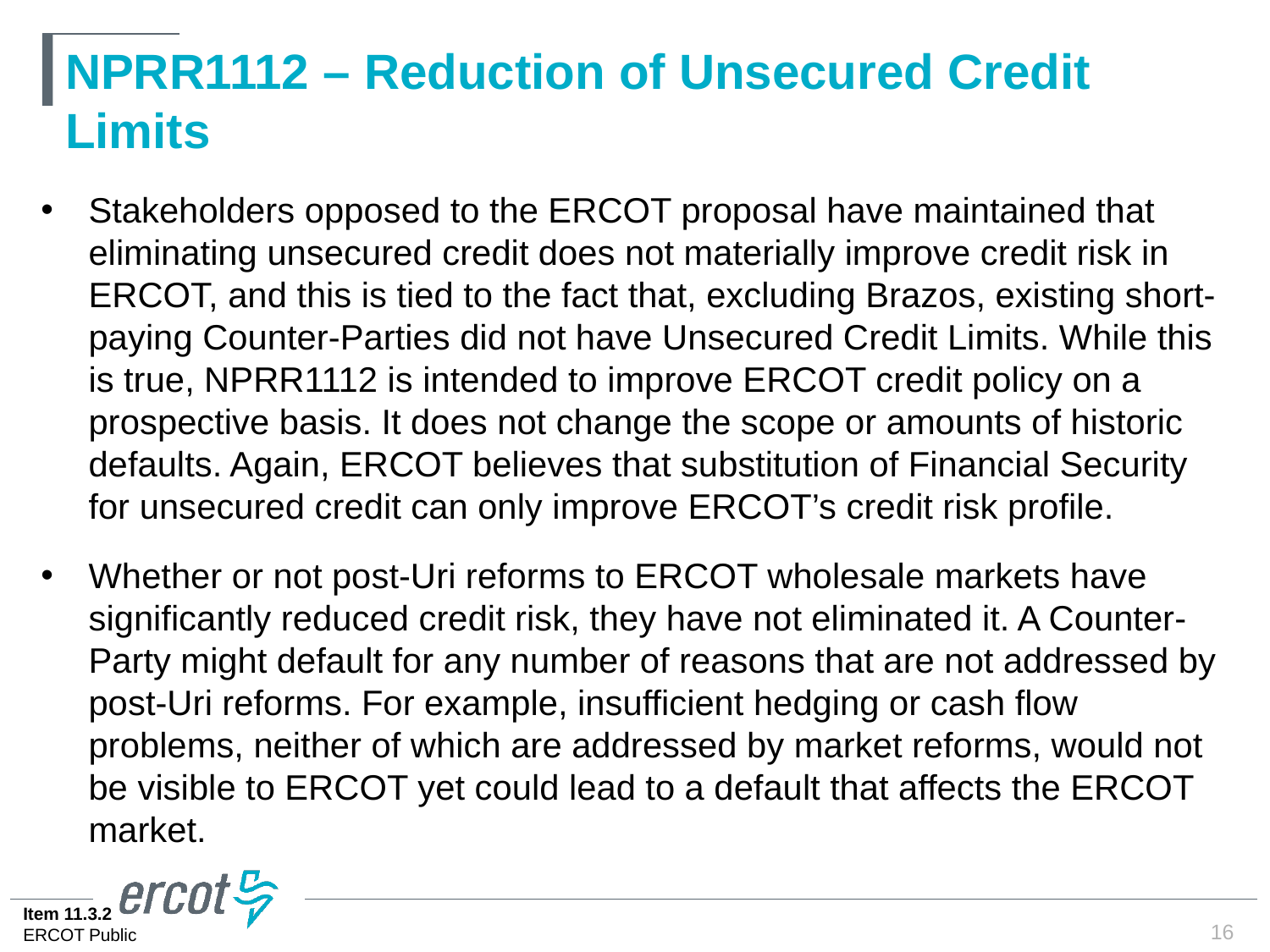

# NPRR1112 – Reduction of Unsecured Credit Limits
Stakeholders opposed to the ERCOT proposal have maintained that eliminating unsecured credit does not materially improve credit risk in ERCOT, and this is tied to the fact that, excluding Brazos, existing short-paying Counter-Parties did not have Unsecured Credit Limits. While this is true, NPRR1112 is intended to improve ERCOT credit policy on a prospective basis. It does not change the scope or amounts of historic defaults. Again, ERCOT believes that substitution of Financial Security for unsecured credit can only improve ERCOT’s credit risk profile.

Whether or not post-Uri reforms to ERCOT wholesale markets have significantly reduced credit risk, they have not eliminated it. A Counter-Party might default for any number of reasons that are not addressed by post-Uri reforms. For example, insufficient hedging or cash flow problems, neither of which are addressed by market reforms, would not be visible to ERCOT yet could lead to a default that affects the ERCOT market.

16